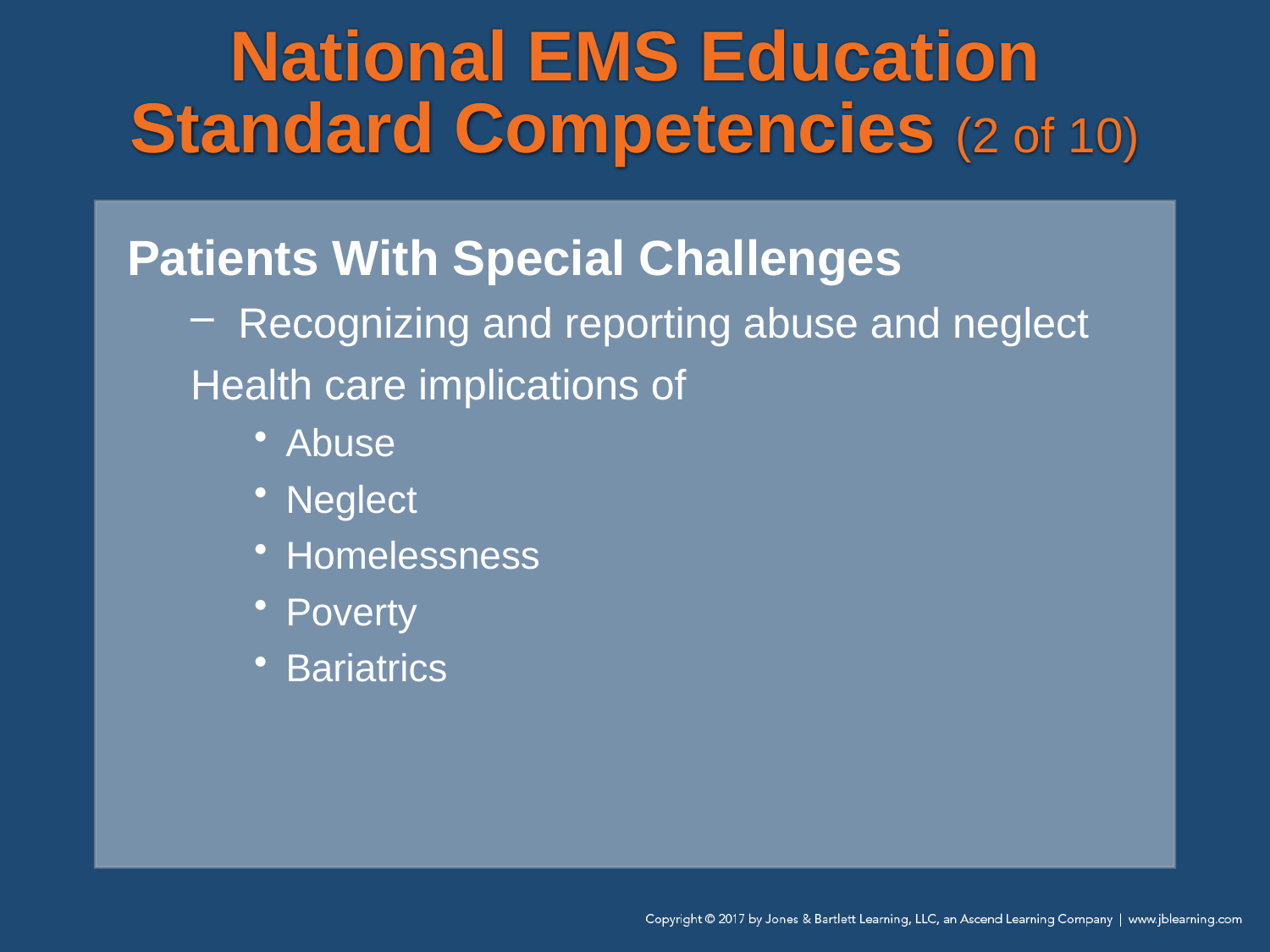

# National EMS Education Standard Competencies (2 of 10)
Patients With Special Challenges
Recognizing and reporting abuse and neglect
Health care implications of
Abuse
Neglect
Homelessness
Poverty
Bariatrics